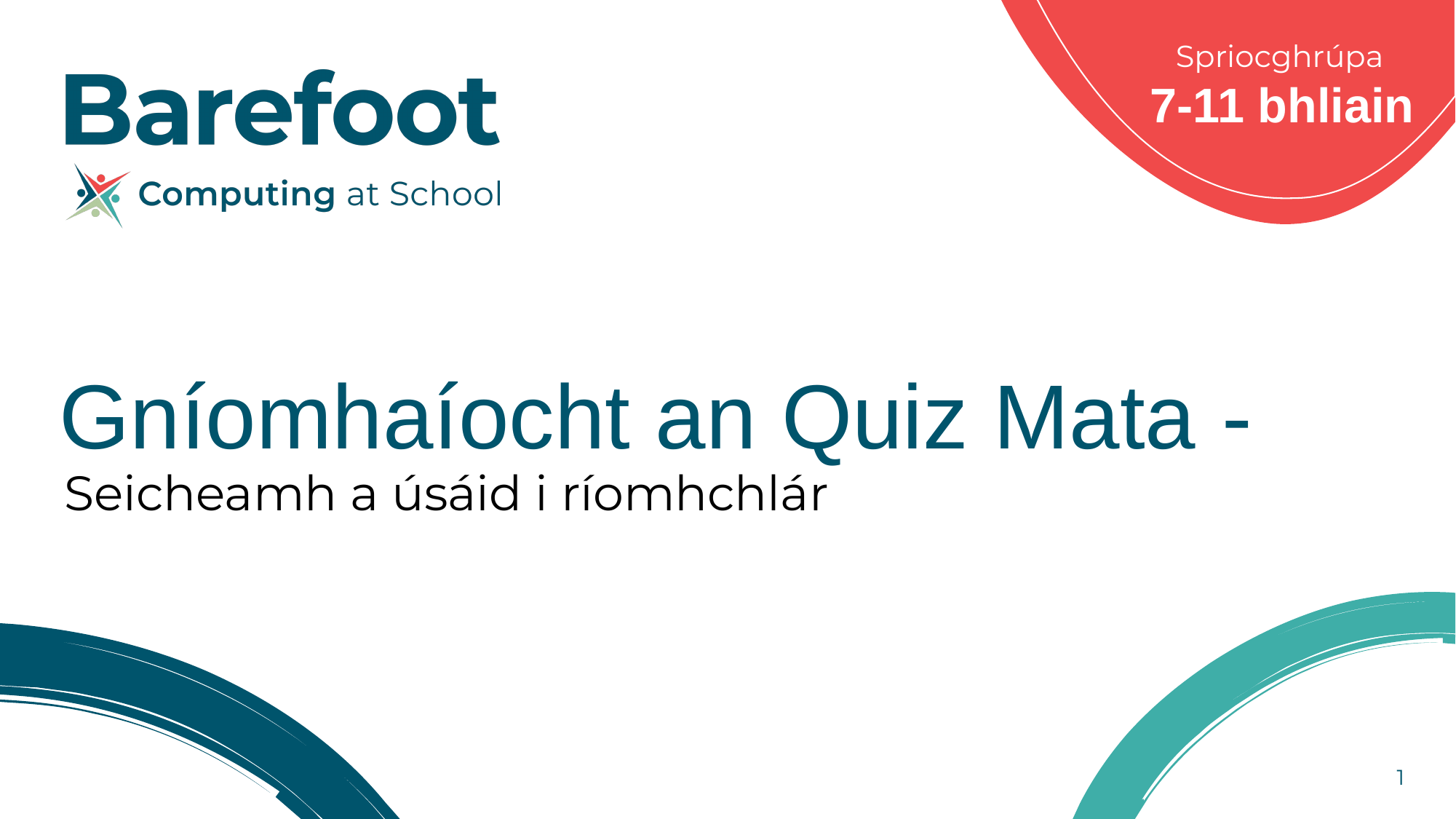

7-11 bhliain
Gníomhaíocht an Quiz Mata -
Seicheamh a úsáid i ríomhchlár
1